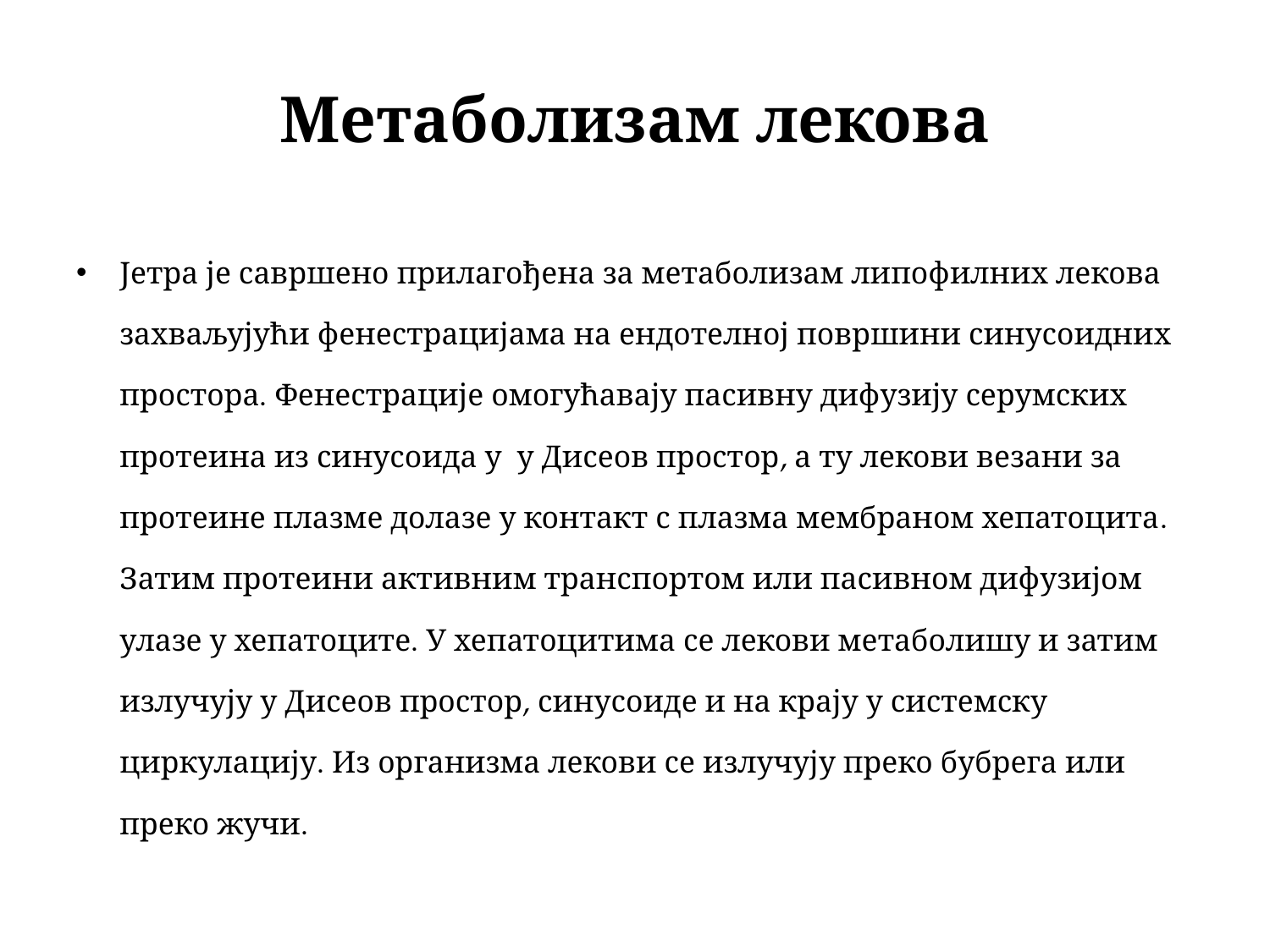

# Метаболизам лекова
Јетра је савршено прилагођена за метаболизам липофилних лекова захваљујући фенестрацијама на ендотелној површини синусоидних простора. Фенестрације омогућавају пасивну дифузију серумских протеина из синусоида у  у Дисеов простор, а ту лекови везани за протеине плазме долазе у контакт с плазма мембраном хепатоцита. Затим протеини активним транспортом или пасивном дифузијом  улазе у хепатоците. У хепатоцитима се лекови метаболишу и затим излучују у Дисеов простор, синусоиде и на крају у системску циркулацију. Из организма лекови се излучују преко бубрега или преко жучи.